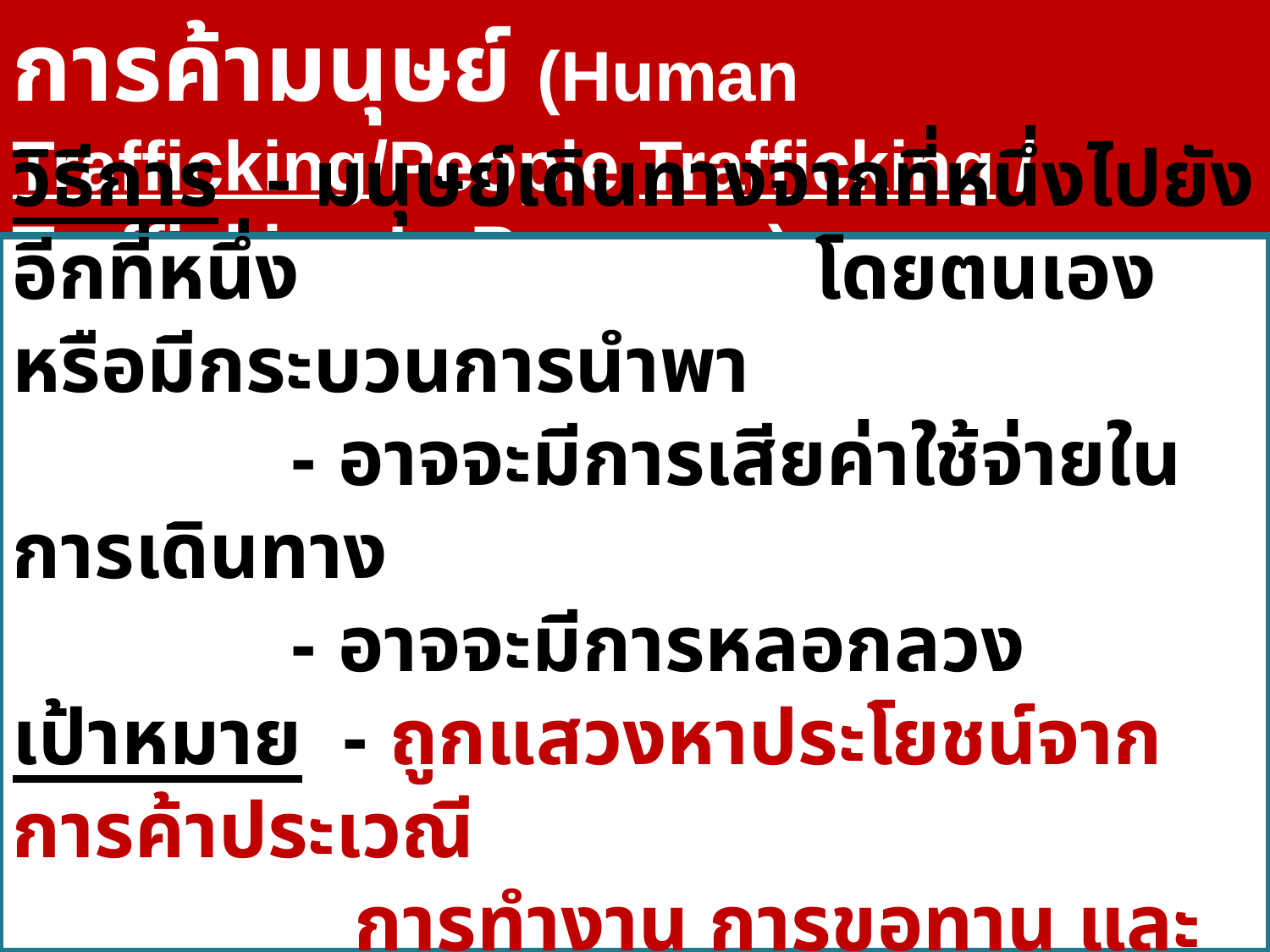

การค้ามนุษย์ (Human Trafficking/People Trafficking / Trafficking In Persons )

วิธีการ	- มนุษย์เดินทางจากที่หนึ่งไปยังอีกที่หนึ่ง               		  โดยตนเองหรือมีกระบวนการนำพา
	       - อาจจะมีการเสียค่าใช้จ่ายในการเดินทาง
	       - อาจจะมีการหลอกลวง
เป้าหมาย  - ถูกแสวงหาประโยชน์จากการค้าประเวณี
                 การทำงาน การขอทาน และอื่นๆ